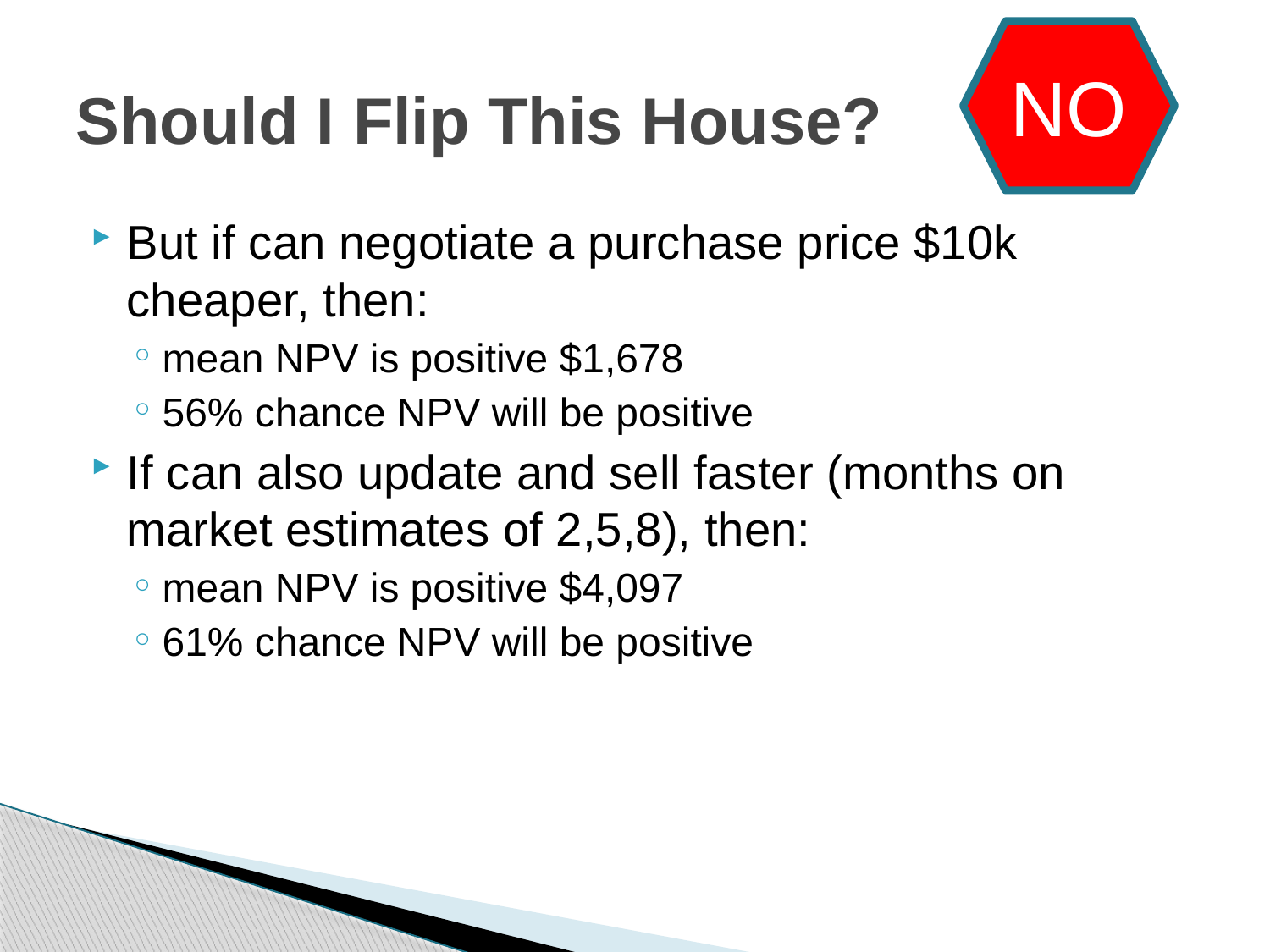

NO
# Should I Flip This House?           .
But if can negotiate a purchase price $10k cheaper, then:
mean NPV is positive $1,678
56% chance NPV will be positive
If can also update and sell faster (months on market estimates of 2,5,8), then:
mean NPV is positive $4,097
61% chance NPV will be positive